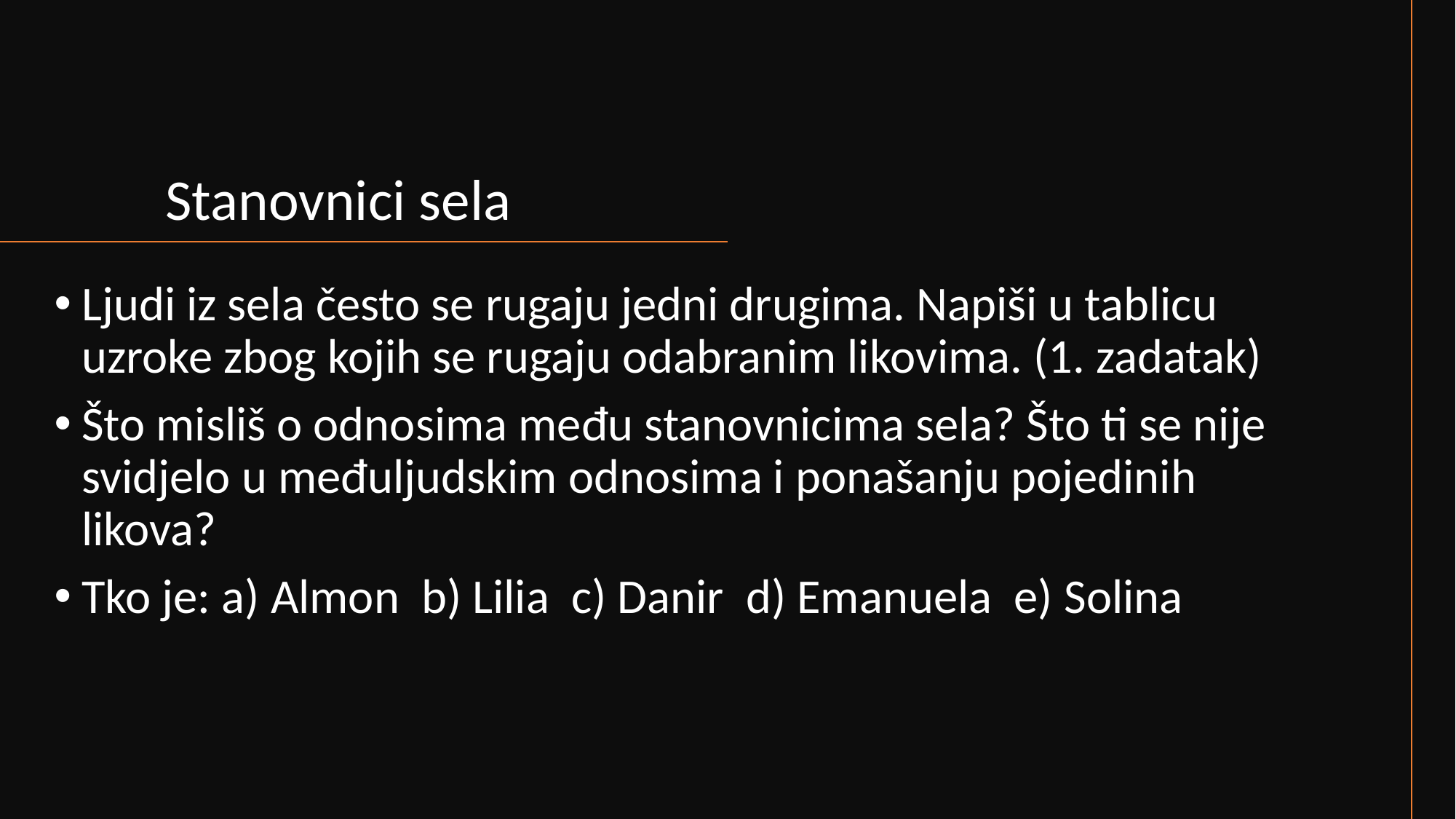

# Stanovnici sela
Ljudi iz sela često se rugaju jedni drugima. Napiši u tablicu uzroke zbog kojih se rugaju odabranim likovima. (1. zadatak)
Što misliš o odnosima među stanovnicima sela? Što ti se nije svidjelo u međuljudskim odnosima i ponašanju pojedinih likova?
Tko je: a) Almon  b) Lilia  c) Danir  d) Emanuela  e) Solina